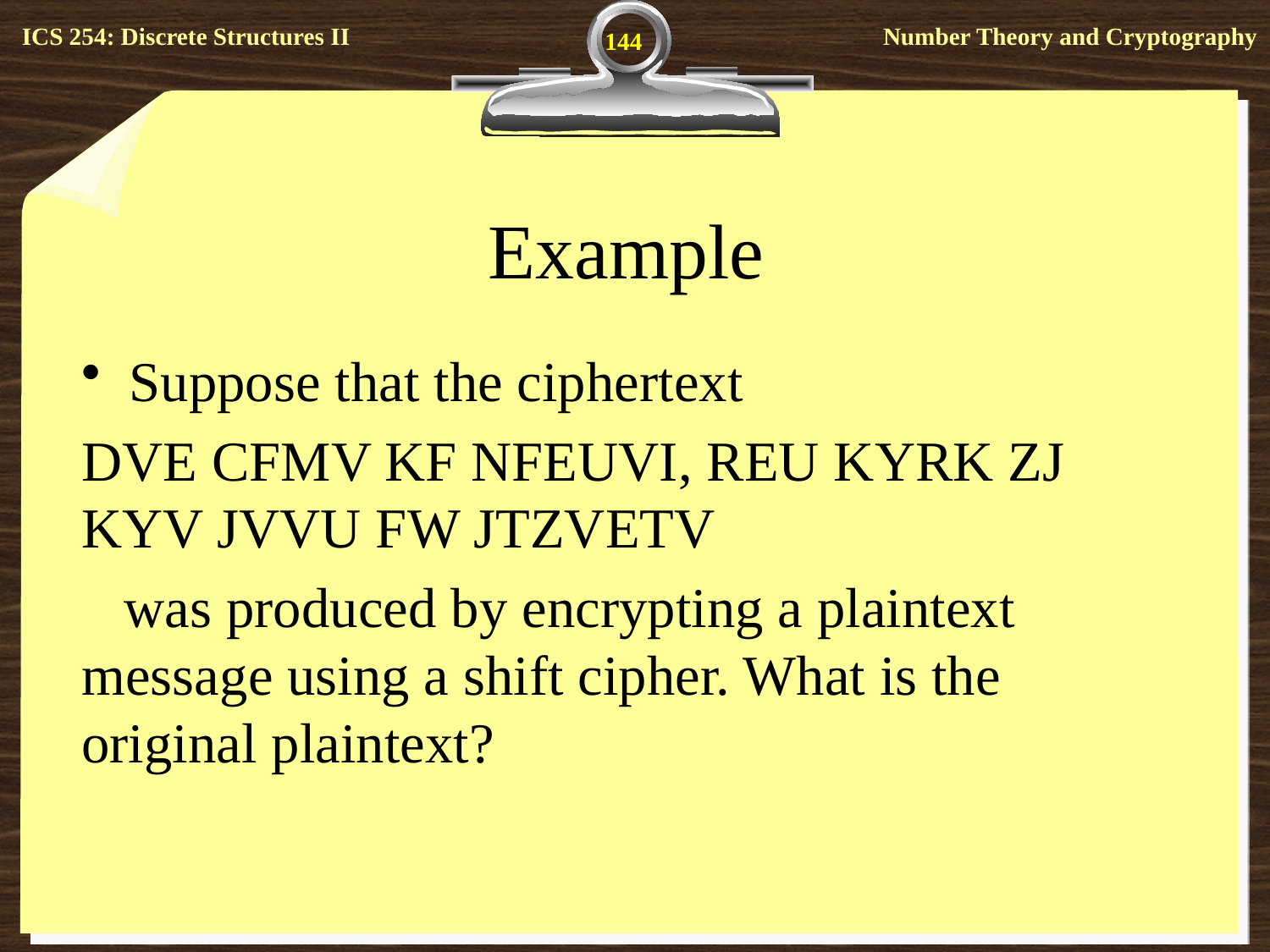

144
# Example
Suppose that the ciphertext
DVE CFMV KF NFEUVI, REU KYRK ZJ KYV JVVU FW JTZVETV
   was produced by encrypting a plaintext message using a shift cipher. What is the original plaintext?